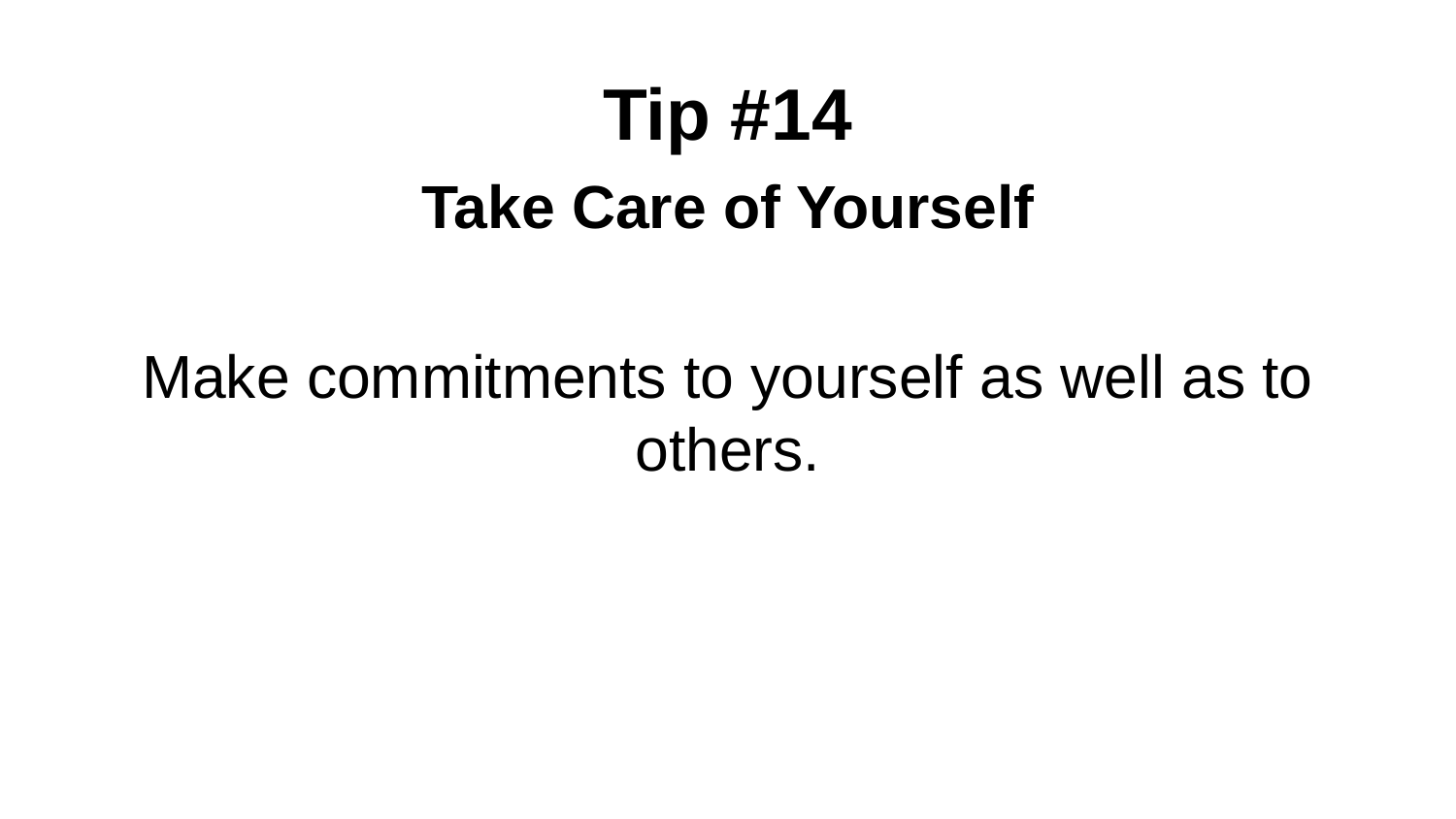

# Tip #14

Take Care of Yourself

Make commitments to yourself as well as to others.